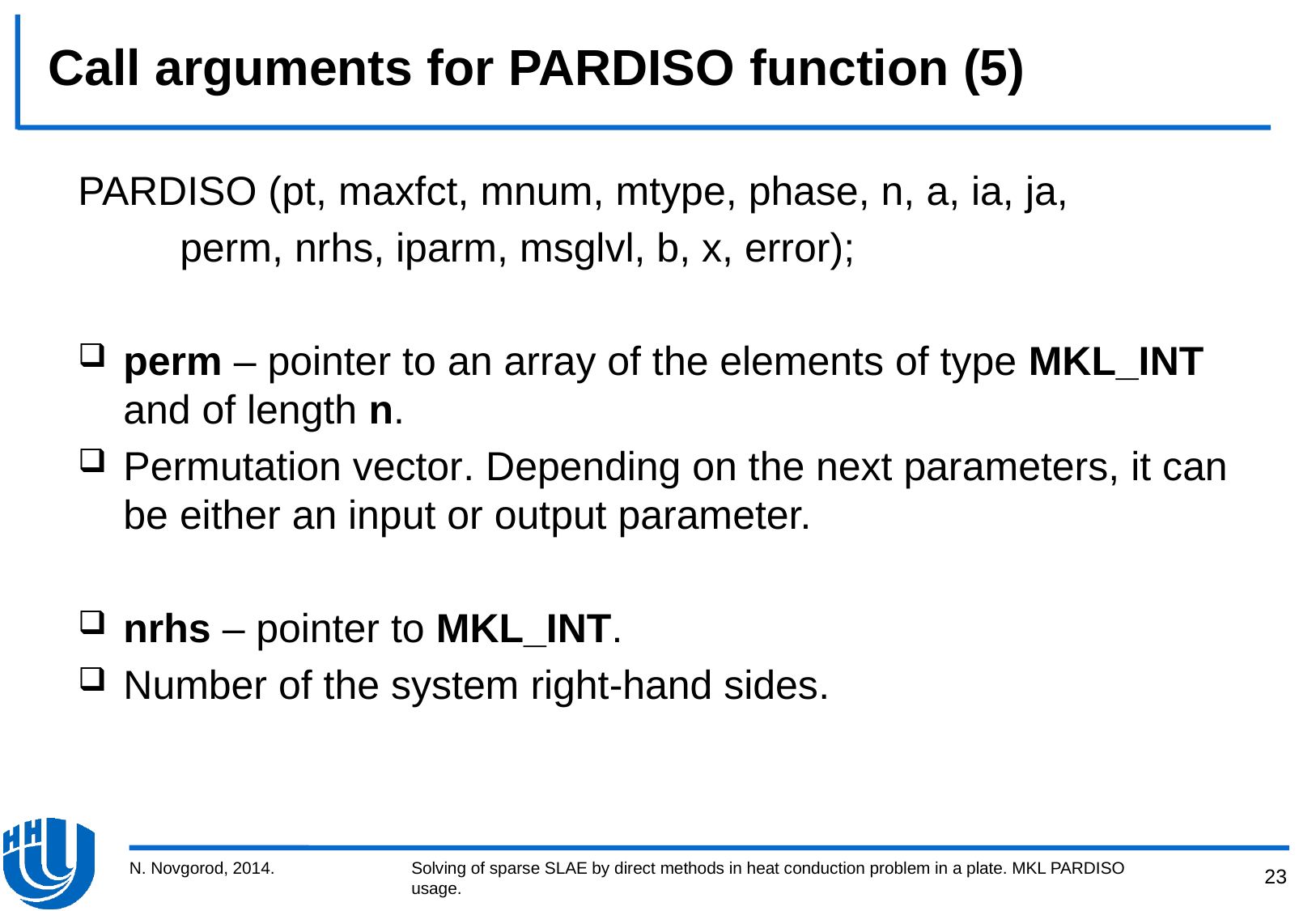

# Call arguments for PARDISO function (5)
PARDISO (pt, maxfct, mnum, mtype, phase, n, a, ia, ja,
         perm, nrhs, iparm, msglvl, b, x, error);

perm – pointer to an array of the elements of type MKL_INT and of length n.
Permutation vector. Depending on the next parameters, it can be either an input or output parameter.

nrhs – pointer to MKL_INT.
Number of the system right-hand sides.
N. Novgorod, 2014.
Solving of sparse SLAE by direct methods in heat conduction problem in a plate. MKL PARDISO usage.